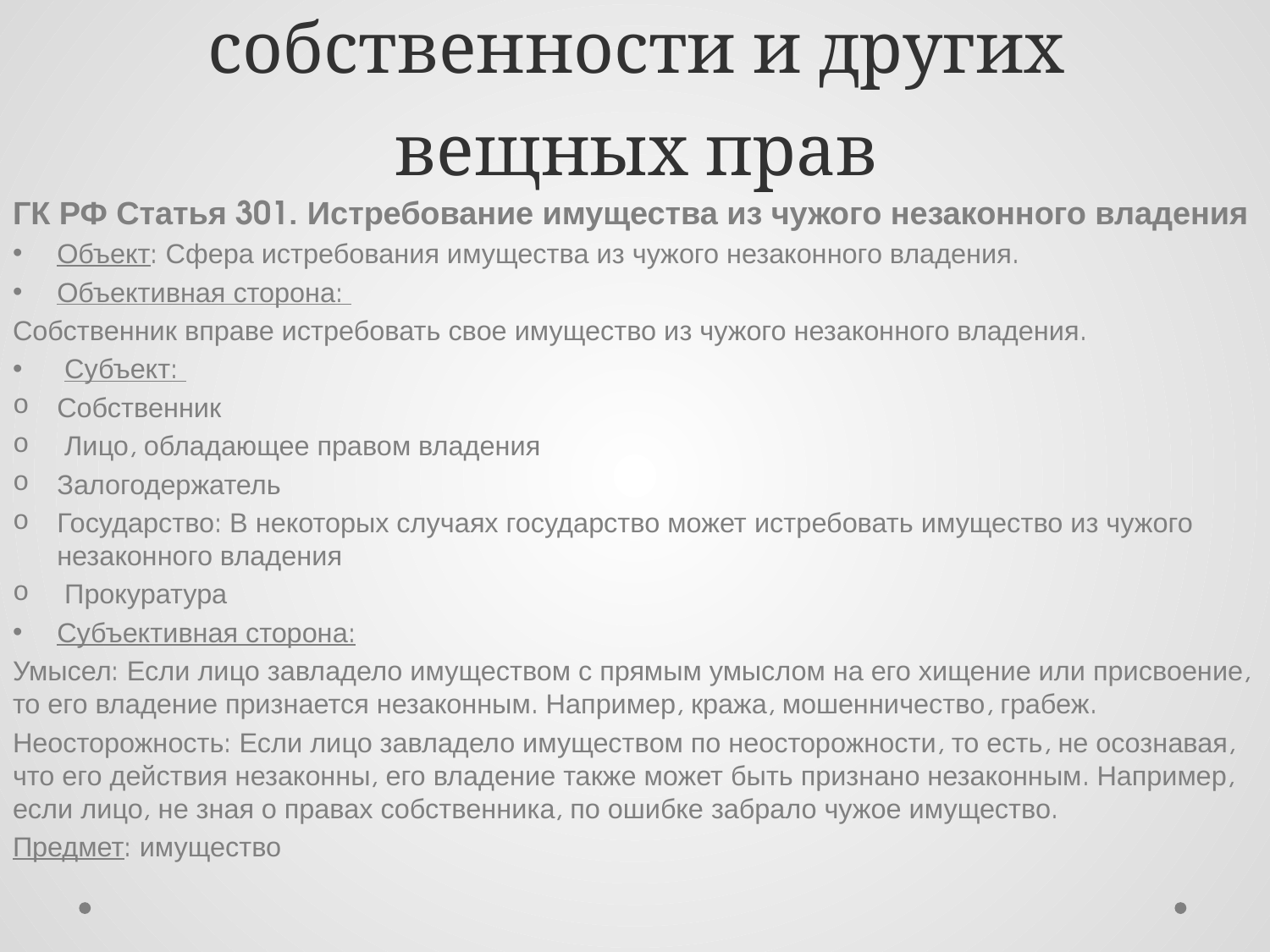

# 23.  Защита права собственности и других вещных прав
ГК РФ Статья 301. Истребование имущества из чужого незаконного владения
Объект: Сфера истребования имущества из чужого незаконного владения.
Объективная сторона:
Собственник вправе истребовать свое имущество из чужого незаконного владения.
 Субъект:
Собственник
 Лицо, обладающее правом владения
Залогодержатель
Государство: В некоторых случаях государство может истребовать имущество из чужого незаконного владения
 Прокуратура
Субъективная сторона:
Умысел: Если лицо завладело имуществом с прямым умыслом на его хищение или присвоение, то его владение признается незаконным. Например, кража, мошенничество, грабеж.
Неосторожность: Если лицо завладело имуществом по неосторожности, то есть, не осознавая, что его действия незаконны, его владение также может быть признано незаконным. Например, если лицо, не зная о правах собственника, по ошибке забрало чужое имущество.
Предмет: имущество